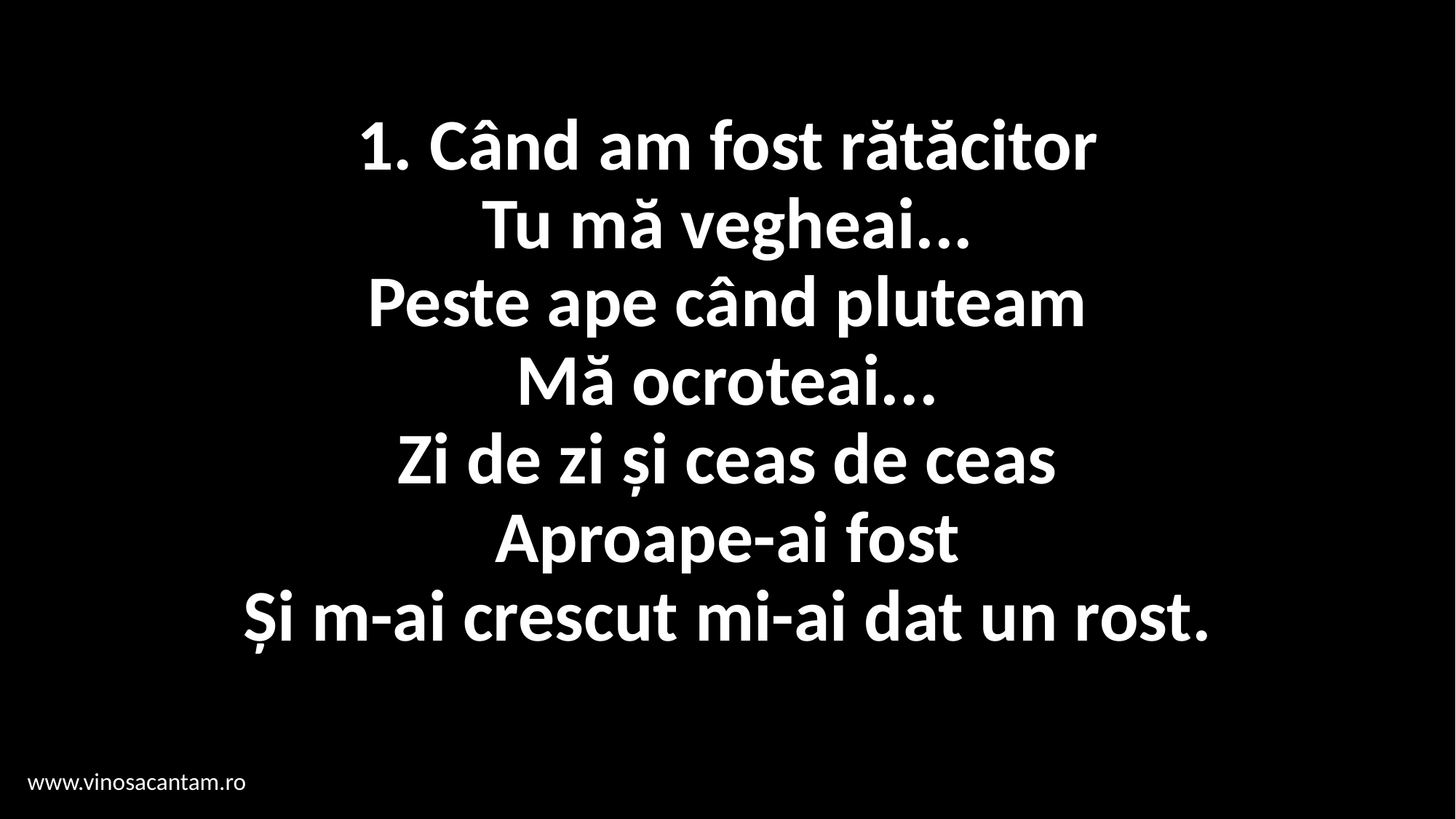

# 1. Când am fost rătăcitor Tu mă vegheai... Peste ape când pluteam Mă ocroteai... Zi de zi și ceas de ceas Aproape-ai fost Și m-ai crescut mi-ai dat un rost.
www.vinosacantam.ro